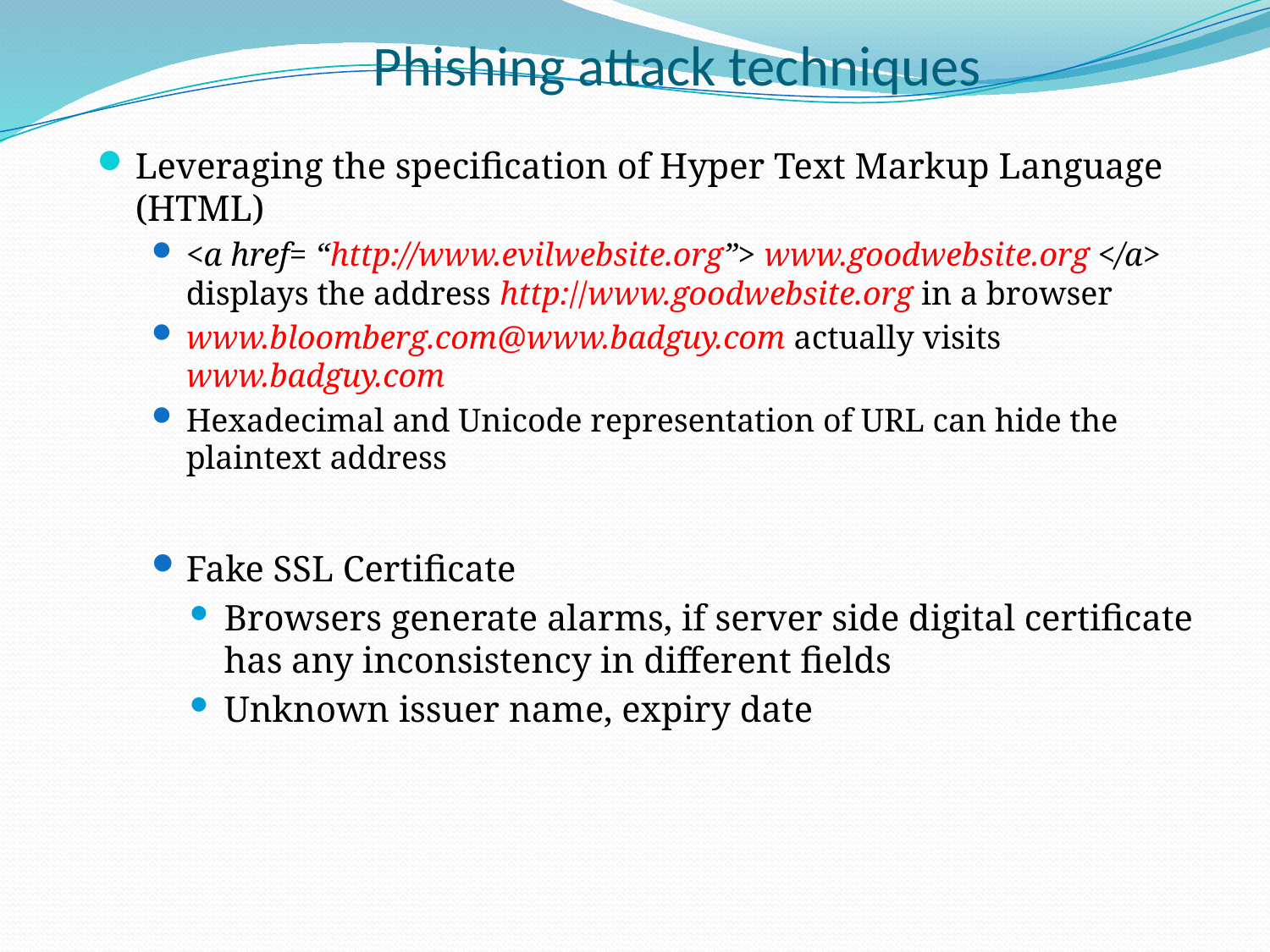

Phishing attack techniques
Leveraging the specification of Hyper Text Markup Language (HTML)
<a href= “http://www.evilwebsite.org”> www.goodwebsite.org </a> displays the address http://www.goodwebsite.org in a browser
www.bloomberg.com@www.badguy.com actually visits www.badguy.com
Hexadecimal and Unicode representation of URL can hide the plaintext address

Fake SSL Certificate
Browsers generate alarms, if server side digital certificate has any inconsistency in different fields
Unknown issuer name, expiry date